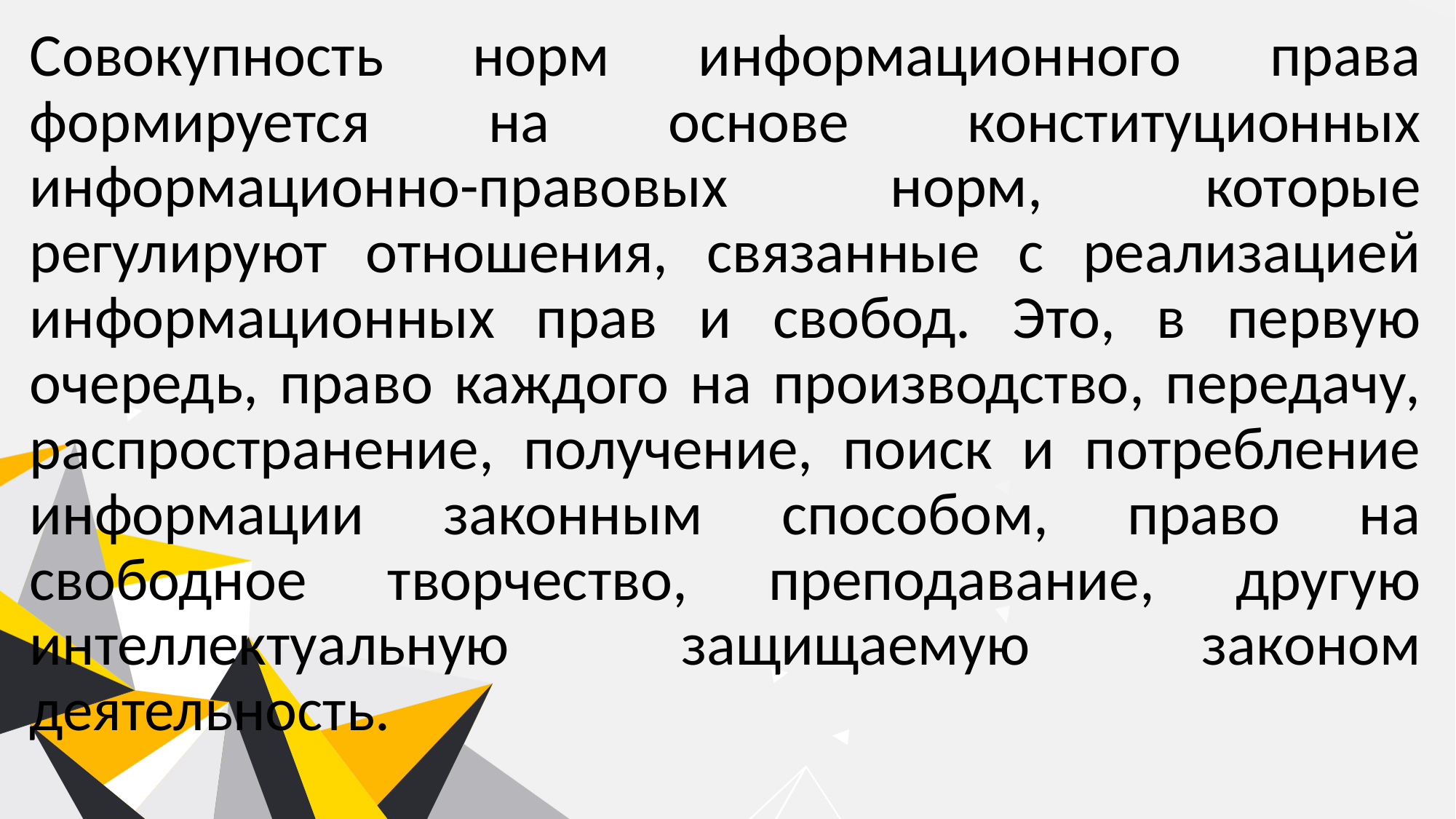

Совокупность норм информационного права формируется на основе конституционных информационно-правовых норм, которые регулируют отношения, связанные с реализацией информационных прав и свобод. Это, в первую очередь, право каждого на производство, передачу, распространение, получение, поиск и потребление информации законным способом, право на свободное творчество, преподавание, другую интеллектуальную защищаемую законом деятельность.